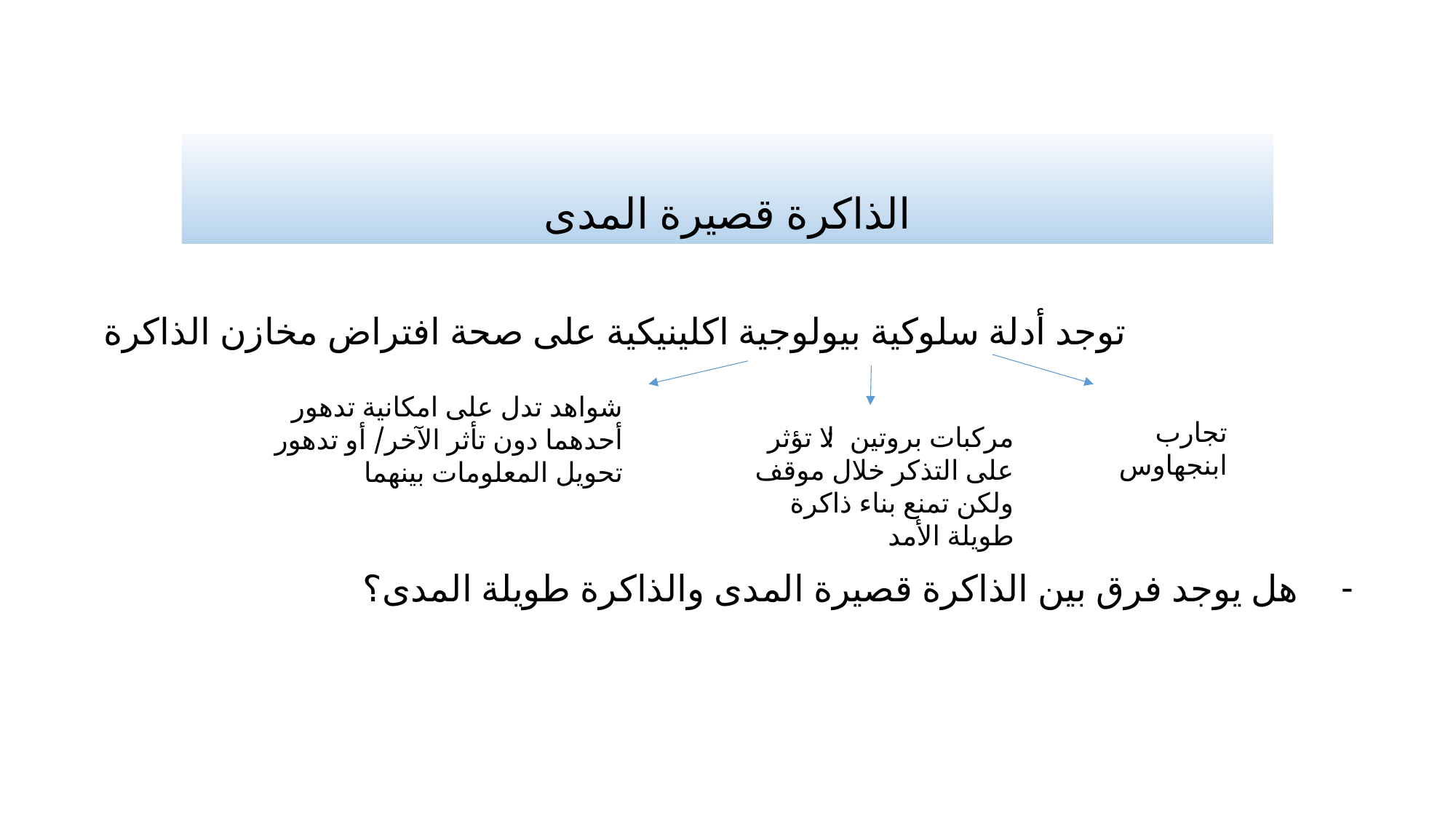

# الذاكرة قصيرة المدى
                        توجد أدلة سلوكية بيولوجية اكلينيكية على صحة افتراض مخازن الذاكرة

هل يوجد فرق بين الذاكرة قصيرة المدى والذاكرة طويلة المدى؟
شواهد تدل على امكانية تدهور أحدهما دون تأثر الآخر/ أو تدهور تحويل المعلومات بينهما
تجارب ابنجهاوس
مركبات بروتين: لا تؤثر على التذكر خلال موقف ولكن تمنع بناء ذاكرة طويلة الأمد